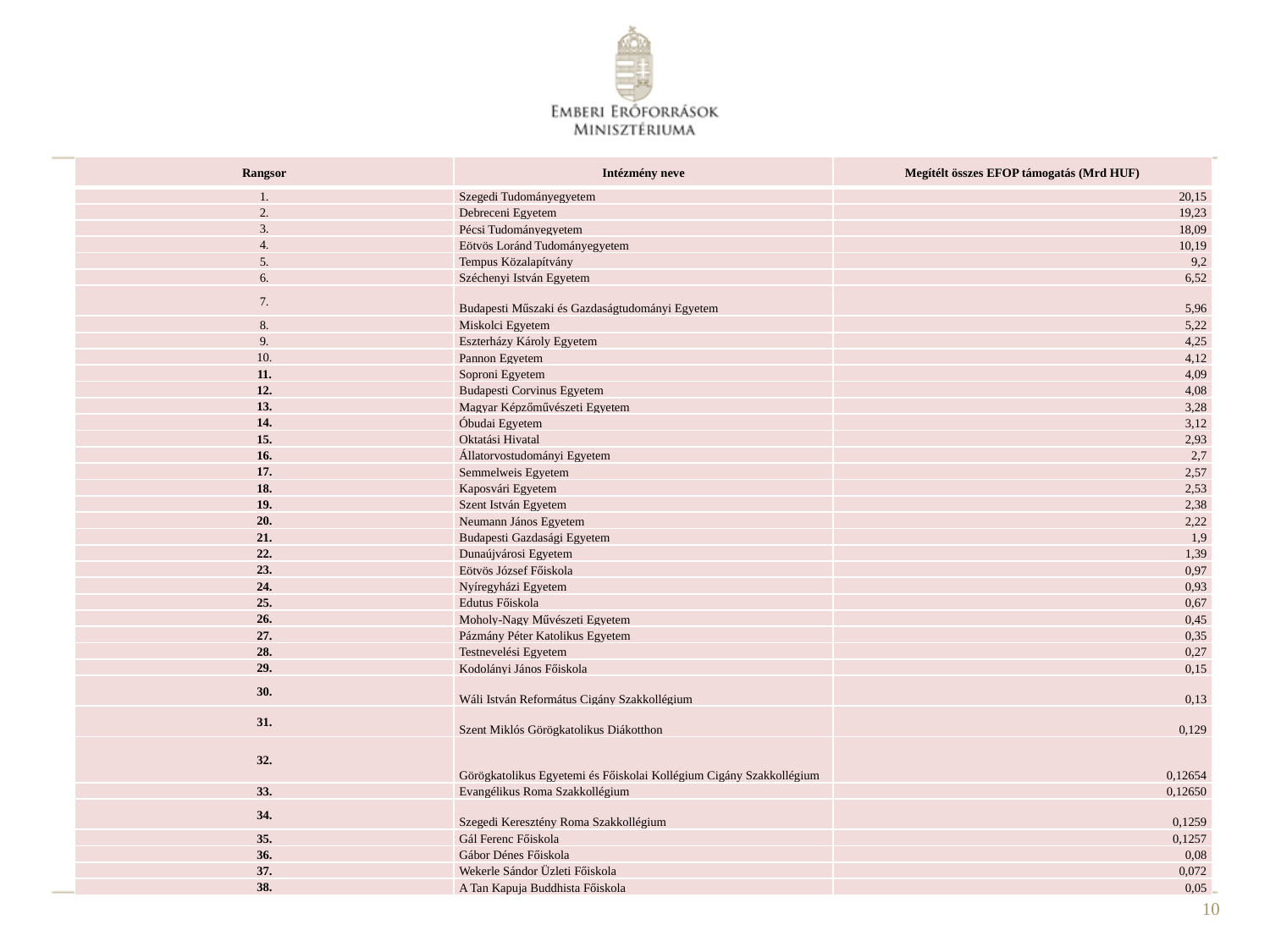

| Rangsor | Intézmény neve | Megítélt összes EFOP támogatás (Mrd HUF) |
| --- | --- | --- |
| 1. | Szegedi Tudományegyetem | 20,15 |
| 2. | Debreceni Egyetem | 19,23 |
| 3. | Pécsi Tudományegyetem | 18,09 |
| 4. | Eötvös Loránd Tudományegyetem | 10,19 |
| 5. | Tempus Közalapítvány | 9,2 |
| 6. | Széchenyi István Egyetem | 6,52 |
| 7. | Budapesti Műszaki és Gazdaságtudományi Egyetem | 5,96 |
| 8. | Miskolci Egyetem | 5,22 |
| 9. | Eszterházy Károly Egyetem | 4,25 |
| 10. | Pannon Egyetem | 4,12 |
| 11. | Soproni Egyetem | 4,09 |
| 12. | Budapesti Corvinus Egyetem | 4,08 |
| 13. | Magyar Képzőművészeti Egyetem | 3,28 |
| 14. | Óbudai Egyetem | 3,12 |
| 15. | Oktatási Hivatal | 2,93 |
| 16. | Állatorvostudományi Egyetem | 2,7 |
| 17. | Semmelweis Egyetem | 2,57 |
| 18. | Kaposvári Egyetem | 2,53 |
| 19. | Szent István Egyetem | 2,38 |
| 20. | Neumann János Egyetem | 2,22 |
| 21. | Budapesti Gazdasági Egyetem | 1,9 |
| 22. | Dunaújvárosi Egyetem | 1,39 |
| 23. | Eötvös József Főiskola | 0,97 |
| 24. | Nyíregyházi Egyetem | 0,93 |
| 25. | Edutus Főiskola | 0,67 |
| 26. | Moholy-Nagy Művészeti Egyetem | 0,45 |
| 27. | Pázmány Péter Katolikus Egyetem | 0,35 |
| 28. | Testnevelési Egyetem | 0,27 |
| 29. | Kodolányi János Főiskola | 0,15 |
| 30. | Wáli István Református Cigány Szakkollégium | 0,13 |
| 31. | Szent Miklós Görögkatolikus Diákotthon | 0,129 |
| 32. | Görögkatolikus Egyetemi és Főiskolai Kollégium Cigány Szakkollégium | 0,12654 |
| 33. | Evangélikus Roma Szakkollégium | 0,12650 |
| 34. | Szegedi Keresztény Roma Szakkollégium | 0,1259 |
| 35. | Gál Ferenc Főiskola | 0,1257 |
| 36. | Gábor Dénes Főiskola | 0,08 |
| 37. | Wekerle Sándor Üzleti Főiskola | 0,072 |
| 38. | A Tan Kapuja Buddhista Főiskola | 0,05 |